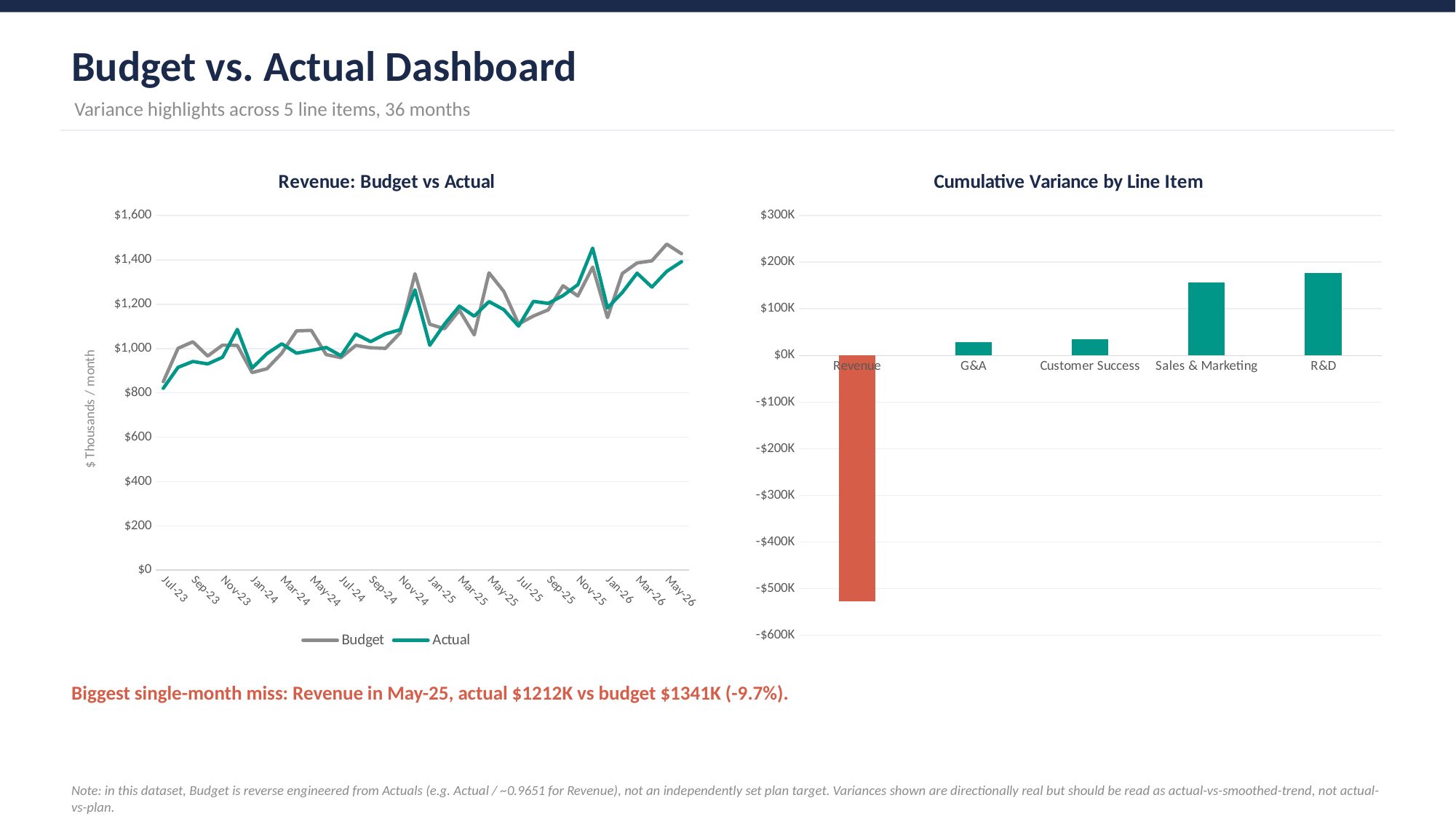

Budget vs. Actual Dashboard
Variance highlights across 5 line items, 36 months

### Chart: Revenue: Budget vs Actual

| Category |  |  |
|---|---|---|
| Jul-23 | 850327.168169102 | 820650.75 |
| Aug-23 | 1001010.93852549 | 915124.2 |
| Sep-23 | 1030399.54033052 | 941476.06 |
| Oct-23 | 966017.109634552 | 930467.68 |
| Nov-23 | 1015324.32089631 | 960598.34 |
| Dec-23 | 1013960.67027633 | 1086154.67 |
| Jan-24 | 891505.24154117 | 911653.26 |
| Feb-24 | 908868.961667287 | 976852.36 |
| Mar-24 | 978885.775903384 | 1021271.53 |
| Apr-24 | 1079590.27348919 | 978972.46 |
| May-24 | 1081684.23005566 | 991147.26 |
| Jun-24 | 972642.168441433 | 1004739.36 |
| Jul-24 | 958871.543264942 | 967405.5 |
| Aug-24 | 1014096.7259922 | 1065511.43 |
| Sep-24 | 1003450.14599961 | 1030944.68 |
| Oct-24 | 1000647.37138566 | 1065889.58 |
| Nov-24 | 1070446.05367009 | 1085004.12 |
| Dec-24 | 1337457.07636979 | 1264431.92 |
| Jan-25 | 1109296.21733902 | 1014673.25 |
| Feb-25 | 1089411.69544741 | 1110328.4 |
| Mar-25 | 1172759.67710179 | 1191289.28 |
| Apr-25 | 1061515.09031959 | 1145905.54 |
| May-25 | 1341491.18786671 | 1211768.99 |
| Jun-25 | 1257443.06655254 | 1175206.29 |
| Jul-25 | 1110466.58261045 | 1100916.57 |
| Aug-25 | 1146556.92002269 | 1212827.91 |
| Sep-25 | 1174520.74753586 | 1203531.41 |
| Oct-25 | 1282996.97597349 | 1238861.88 |
| Nov-25 | 1236995.26462396 | 1287835.77 |
| Dec-25 | 1367135.11809542 | 1452854.49 |
| Jan-26 | 1139271.70919596 | 1183133.67 |
| Feb-26 | 1338358.75627738 | 1252569.96 |
| Mar-26 | 1385940.37029375 | 1339927.15 |
| Apr-26 | 1395608.23953666 | 1277121.1 |
| May-26 | 1470883.60065466 | 1348064.82 |
| Jun-26 | 1427844.46496358 | 1391720.0 |

### Chart: Cumulative Variance by Line Item

| Category |  |
|---|---|
| Revenue | -527.0 |
| G&A | 29.0 |
| Customer Success | 35.0 |
| Sales & Marketing | 156.0 |
| R&D | 176.0 |
Biggest single-month miss: Revenue in May-25, actual $1212K vs budget $1341K (-9.7%).
Note: in this dataset, Budget is reverse engineered from Actuals (e.g. Actual / ~0.9651 for Revenue), not an independently set plan target. Variances shown are directionally real but should be read as actual-vs-smoothed-trend, not actual-vs-plan.